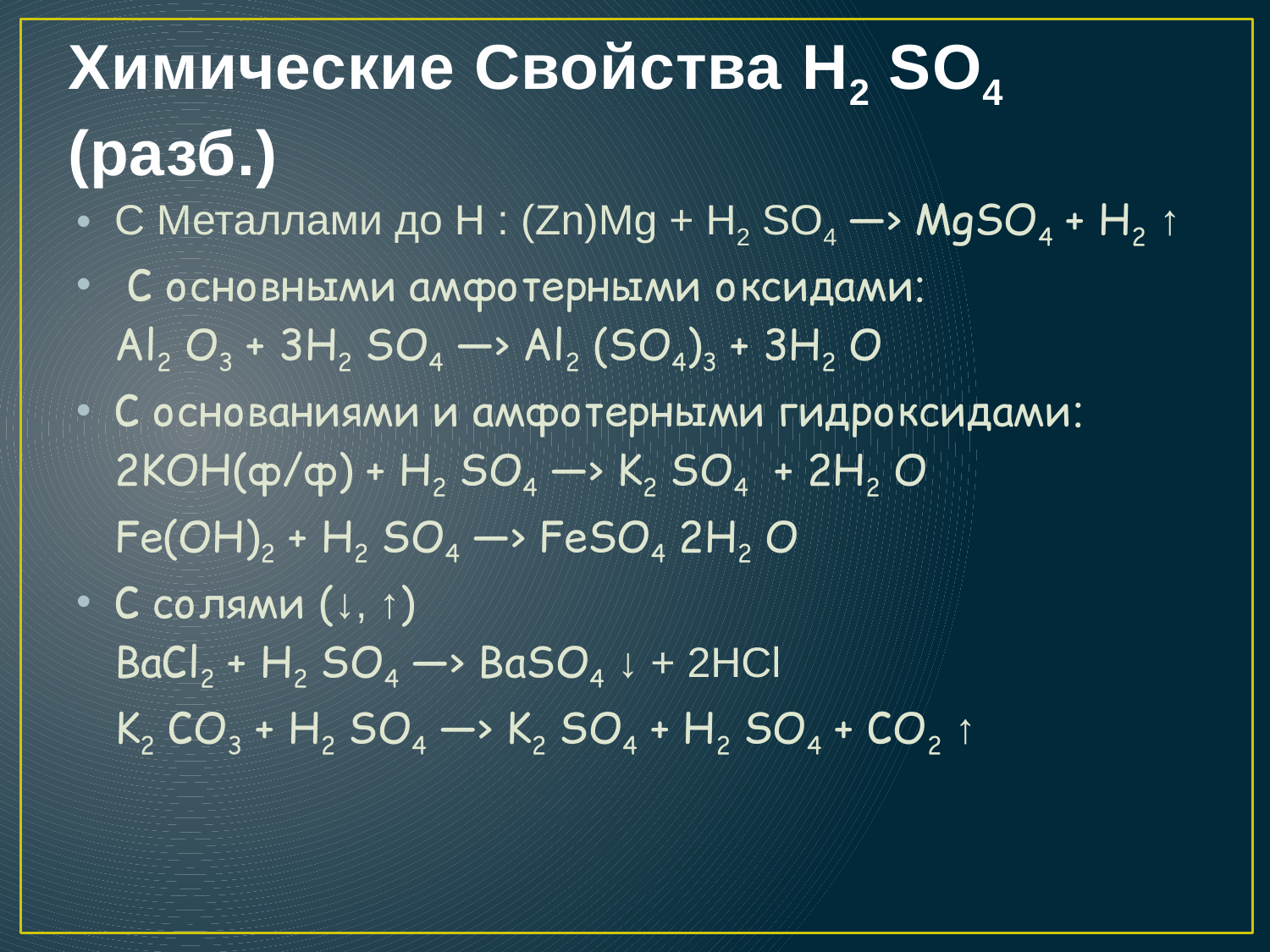

# Химические Свойства H2 SO4 (разб.)
С Металлами до Н : (Zn)Mg + H2 SO4 —> MgSO4 + H2 ↑
 С основными амфотерными оксидами:
   Al2 O3 + 3H2 SO4 —> Al2 (SO4)3 + 3H2 O
С основаниями и амфотерными гидроксидами:
   2KOH(ф/ф) + H2 SO4 —> K2 SO4  + 2H2 O
   Fe(OH)2 + H2 SO4 —> FeSO4 2H2 O
С солями (↓, ↑)
   BaCl2 + H2 SO4 —> BaSO4 ↓ + 2HCl
   K2 CO3 + H2 SO4 —> K2 SO4 + H2 SO4 + CO2 ↑